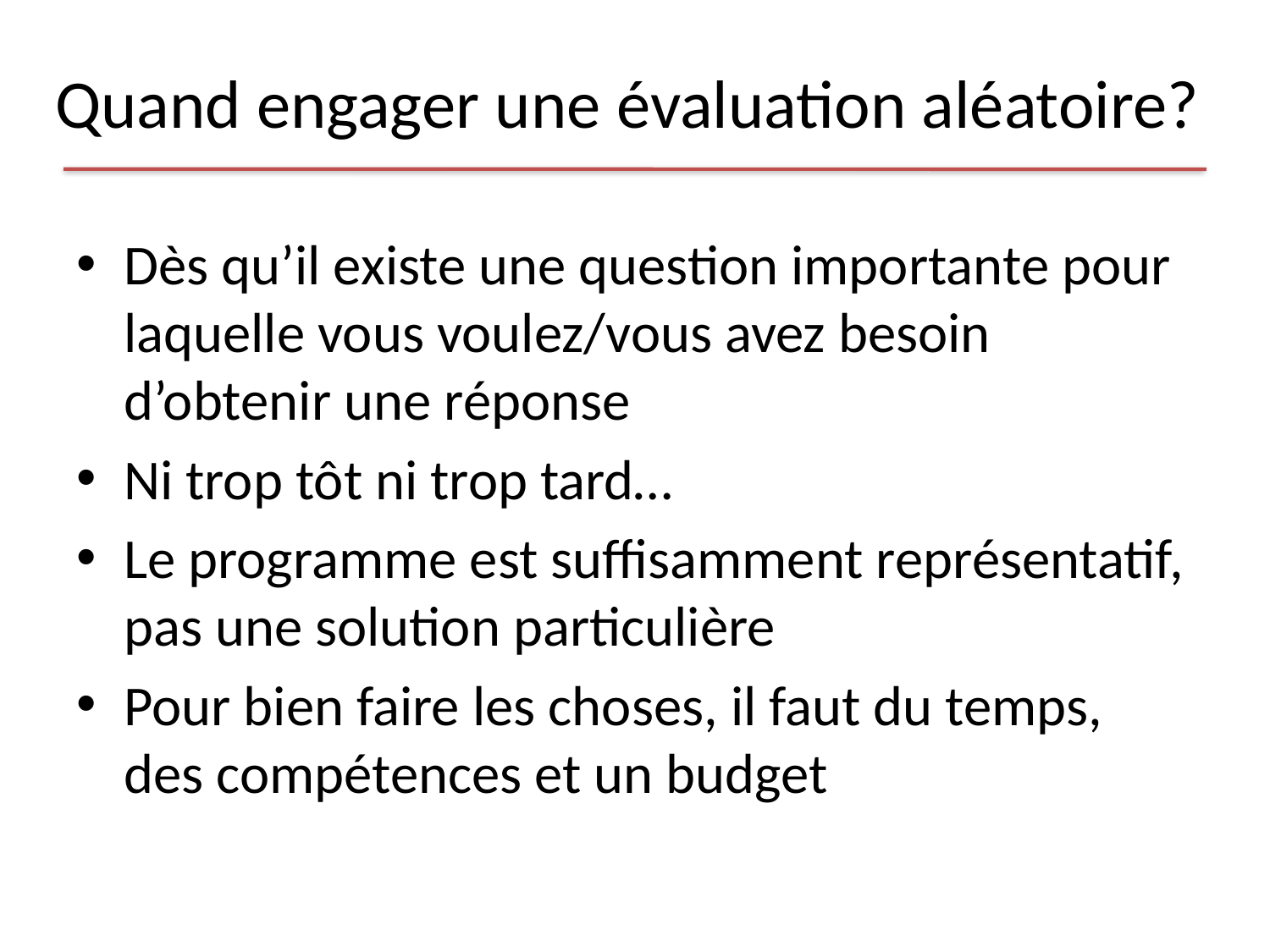

# Quand engager une évaluation aléatoire?
Dès qu’il existe une question importante pour laquelle vous voulez/vous avez besoin d’obtenir une réponse
Ni trop tôt ni trop tard…
Le programme est suffisamment représentatif, pas une solution particulière
Pour bien faire les choses, il faut du temps, des compétences et un budget